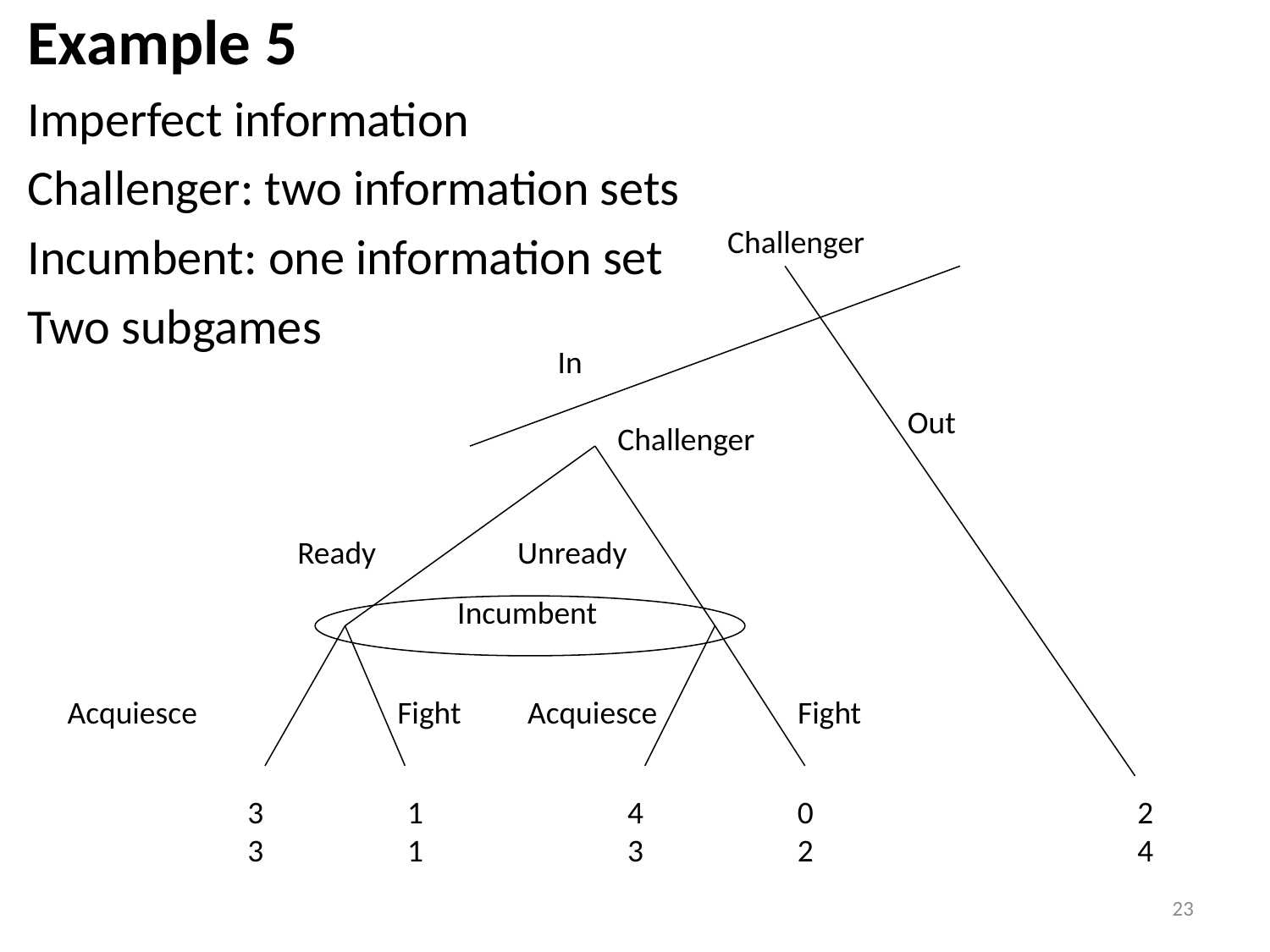

Example 5
Imperfect information
Challenger: two information sets
Incumbent: one information set
Two subgames
Challenger

In
Out
Challenger

Ready
Unready
Incumbent

Acquiesce

Fight
Acquiesce
Fight
43
0
2
3
3
11
2
4
23